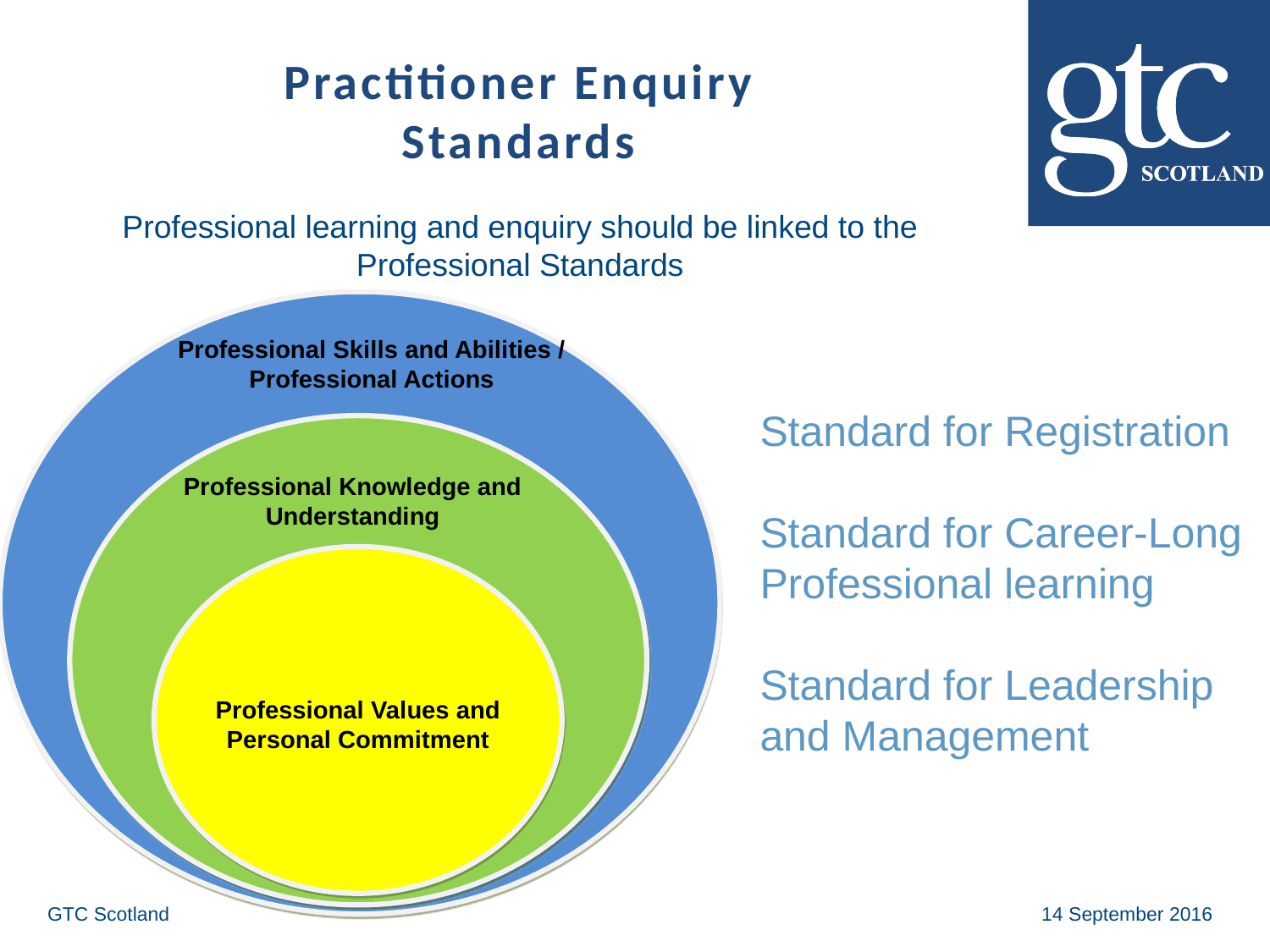

# Practitioner Enquiry Standards
Professional learning and enquiry should be linked to the Professional Standards

Professional Skills and Abilities / Professional Actions

Professional Knowledge and Understanding

Professional Values and Personal Commitment

Standard for Registration

Standard for Career-Long Professional learning

Standard for Leadership and Management

GTC Scotland
14 September 2016